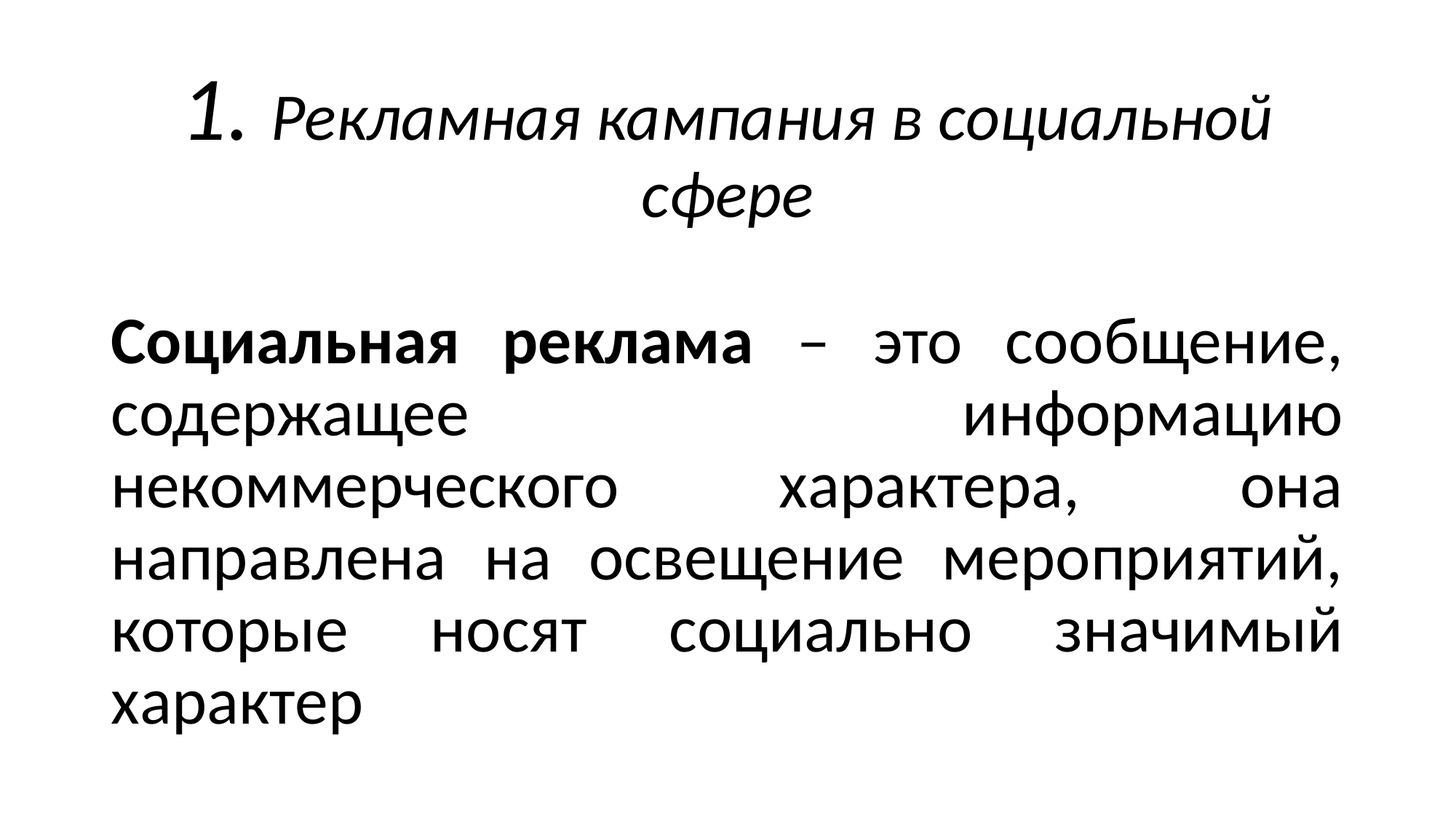

# 1. Рекламная кампания в социальной сфере
Социальная реклама – это сообщение, содержащее информацию некоммерческого характера, она направлена на освещение мероприятий, которые носят социально значимый характер